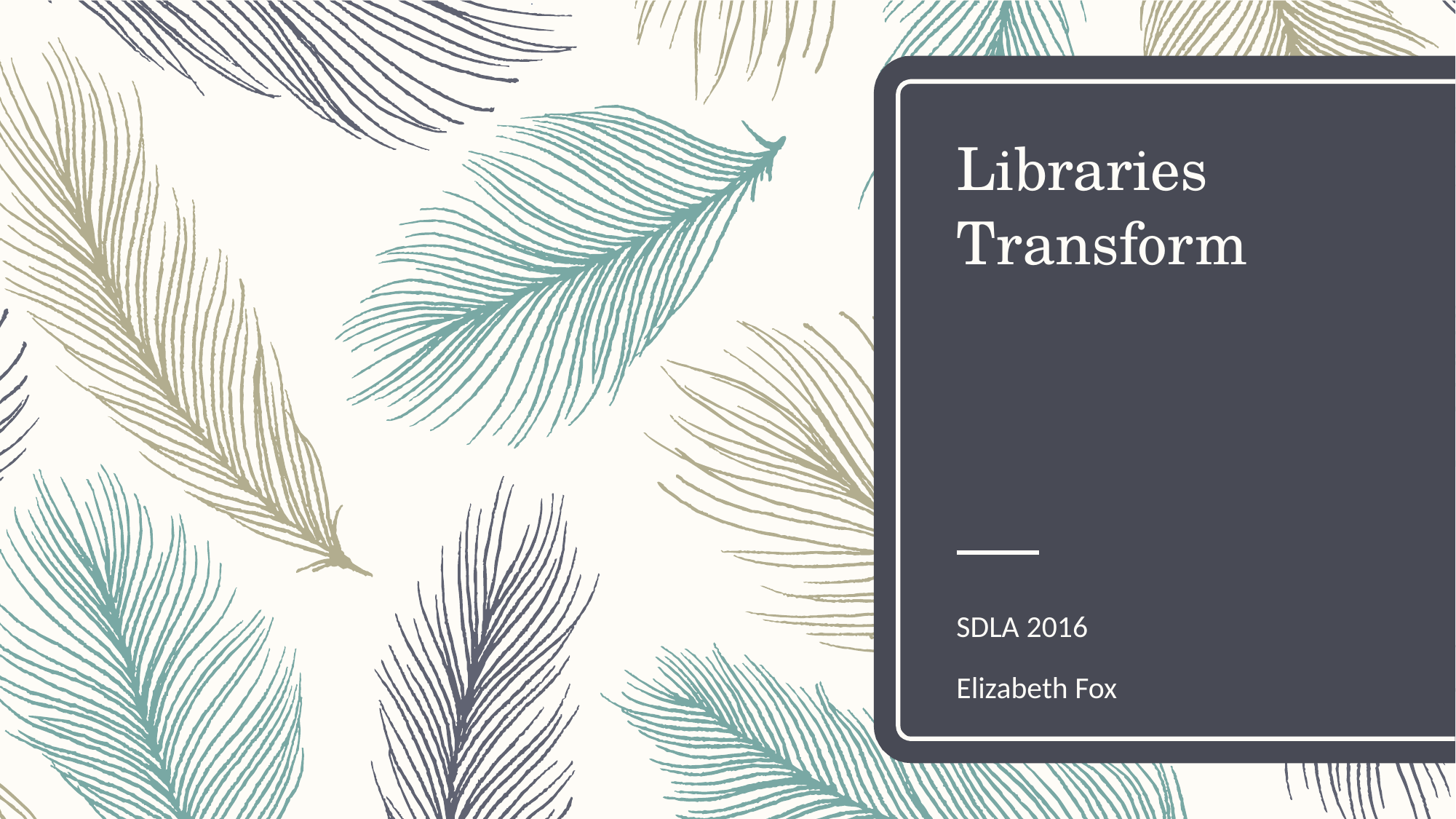

# Libraries Transform
SDLA 2016
Elizabeth Fox